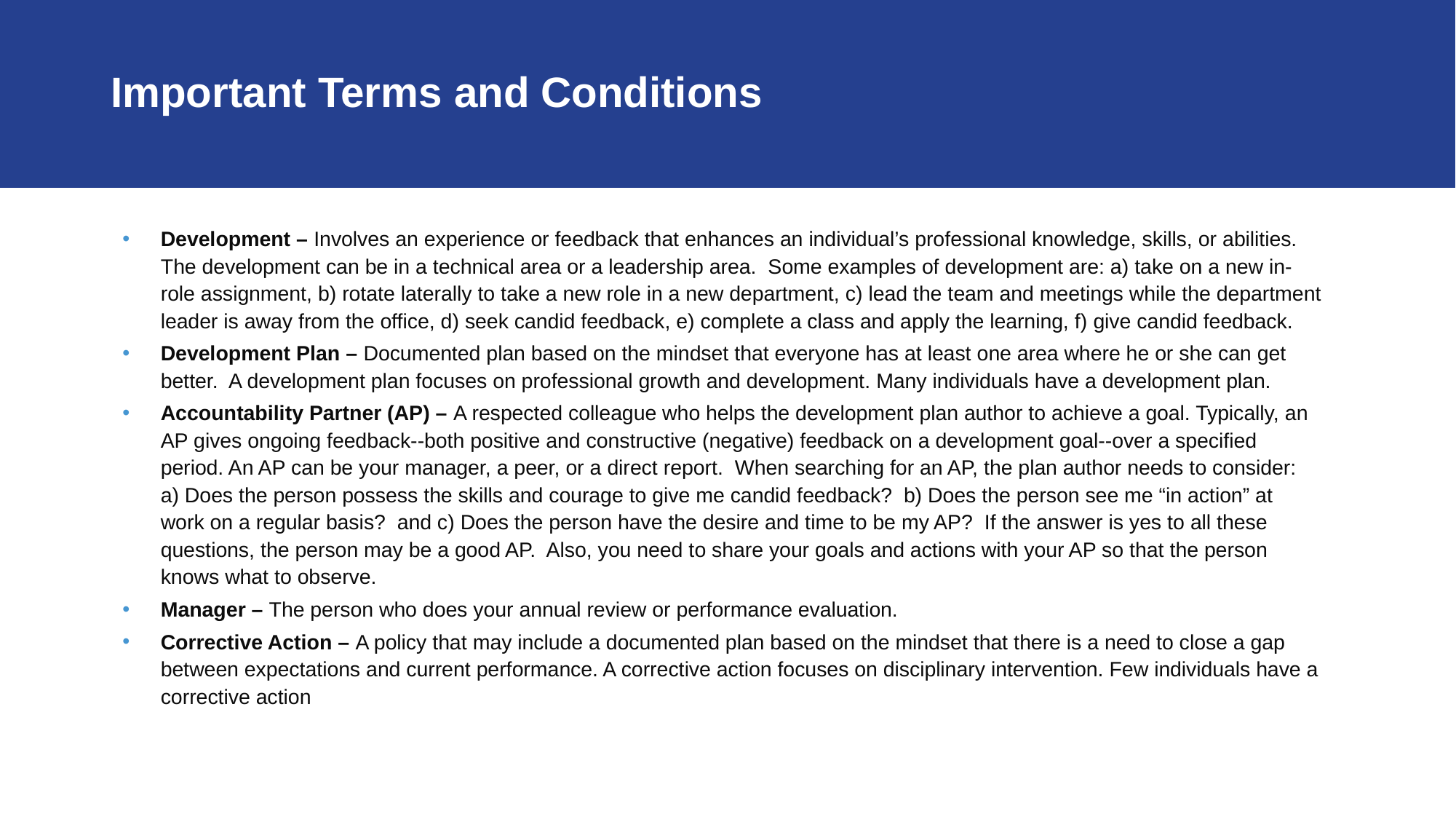

# Important Terms and Conditions
Development – Involves an experience or feedback that enhances an individual’s professional knowledge, skills, or abilities. The development can be in a technical area or a leadership area.  Some examples of development are: a) take on a new in-role assignment, b) rotate laterally to take a new role in a new department, c) lead the team and meetings while the department leader is away from the office, d) seek candid feedback, e) complete a class and apply the learning, f) give candid feedback.
Development Plan – Documented plan based on the mindset that everyone has at least one area where he or she can get better.  A development plan focuses on professional growth and development. Many individuals have a development plan.
Accountability Partner (AP) – A respected colleague who helps the development plan author to achieve a goal. Typically, an AP gives ongoing feedback--both positive and constructive (negative) feedback on a development goal--over a specified period. An AP can be your manager, a peer, or a direct report.  When searching for an AP, the plan author needs to consider:  a) Does the person possess the skills and courage to give me candid feedback?  b) Does the person see me “in action” at work on a regular basis?  and c) Does the person have the desire and time to be my AP?  If the answer is yes to all these questions, the person may be a good AP.  Also, you need to share your goals and actions with your AP so that the person knows what to observe.
Manager – The person who does your annual review or performance evaluation.
Corrective Action – A policy that may include a documented plan based on the mindset that there is a need to close a gap between expectations and current performance. A corrective action focuses on disciplinary intervention. Few individuals have a corrective action